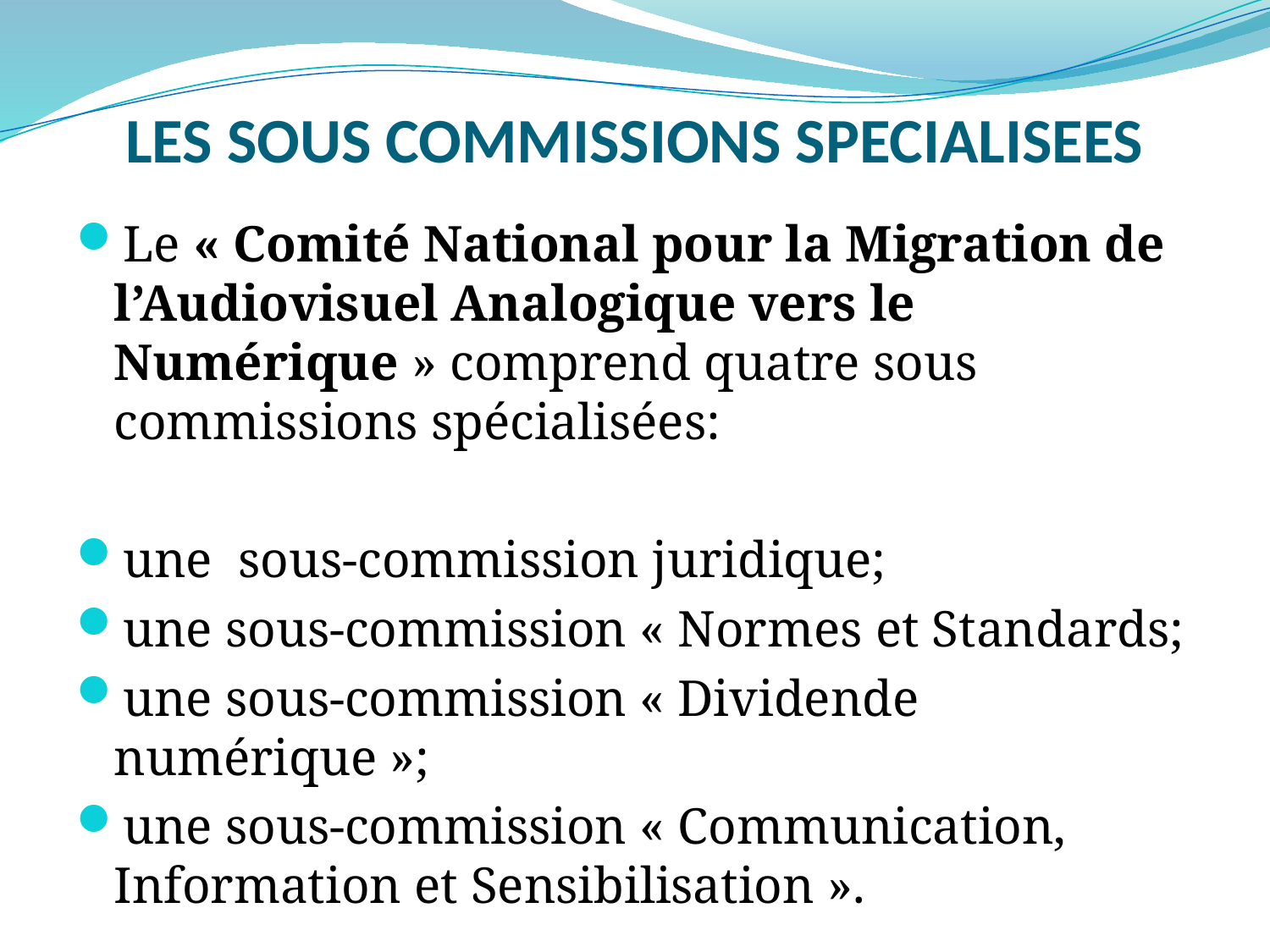

# LES SOUS COMMISSIONS SPECIALISEES
Le « Comité National pour la Migration de l’Audiovisuel Analogique vers le Numérique » comprend quatre sous commissions spécialisées:

une  sous-commission juridique;
une sous-commission « Normes et Standards;
une sous-commission « Dividende numérique »;
une sous-commission « Communication, Information et Sensibilisation ».